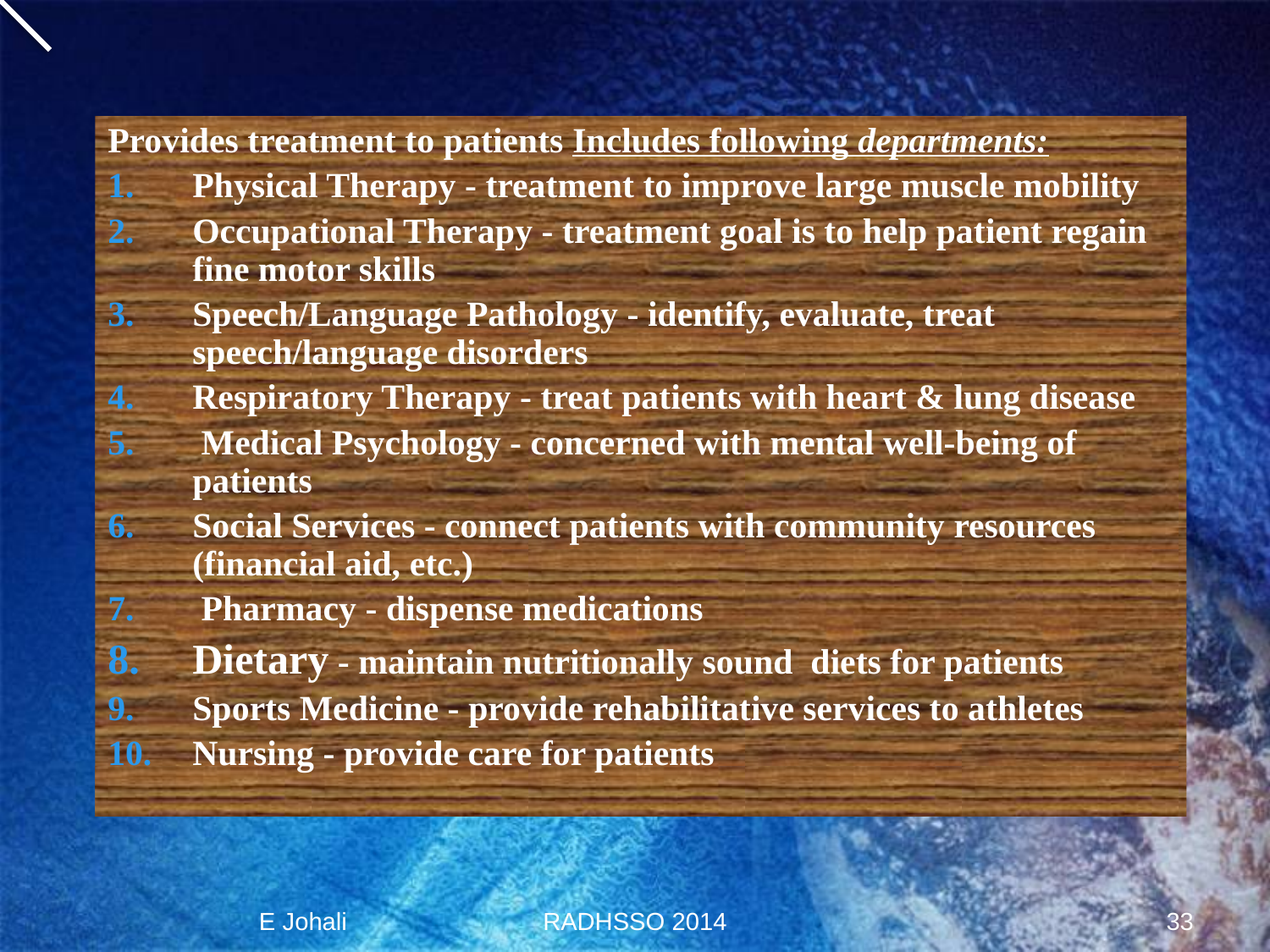

Provides treatment to patients Includes following departments:
Physical Therapy - treatment to improve large muscle mobility
Occupational Therapy - treatment goal is to help patient regain fine motor skills
Speech/Language Pathology - identify, evaluate, treat speech/language disorders
Respiratory Therapy - treat patients with heart & lung disease
 Medical Psychology - concerned with mental well-being of patients
Social Services - connect patients with community resources (financial aid, etc.)
 Pharmacy - dispense medications
Dietary - maintain nutritionally sound  diets for patients
Sports Medicine - provide rehabilitative services to athletes
Nursing - provide care for patients
E Johali
RADHSSO 2014
33